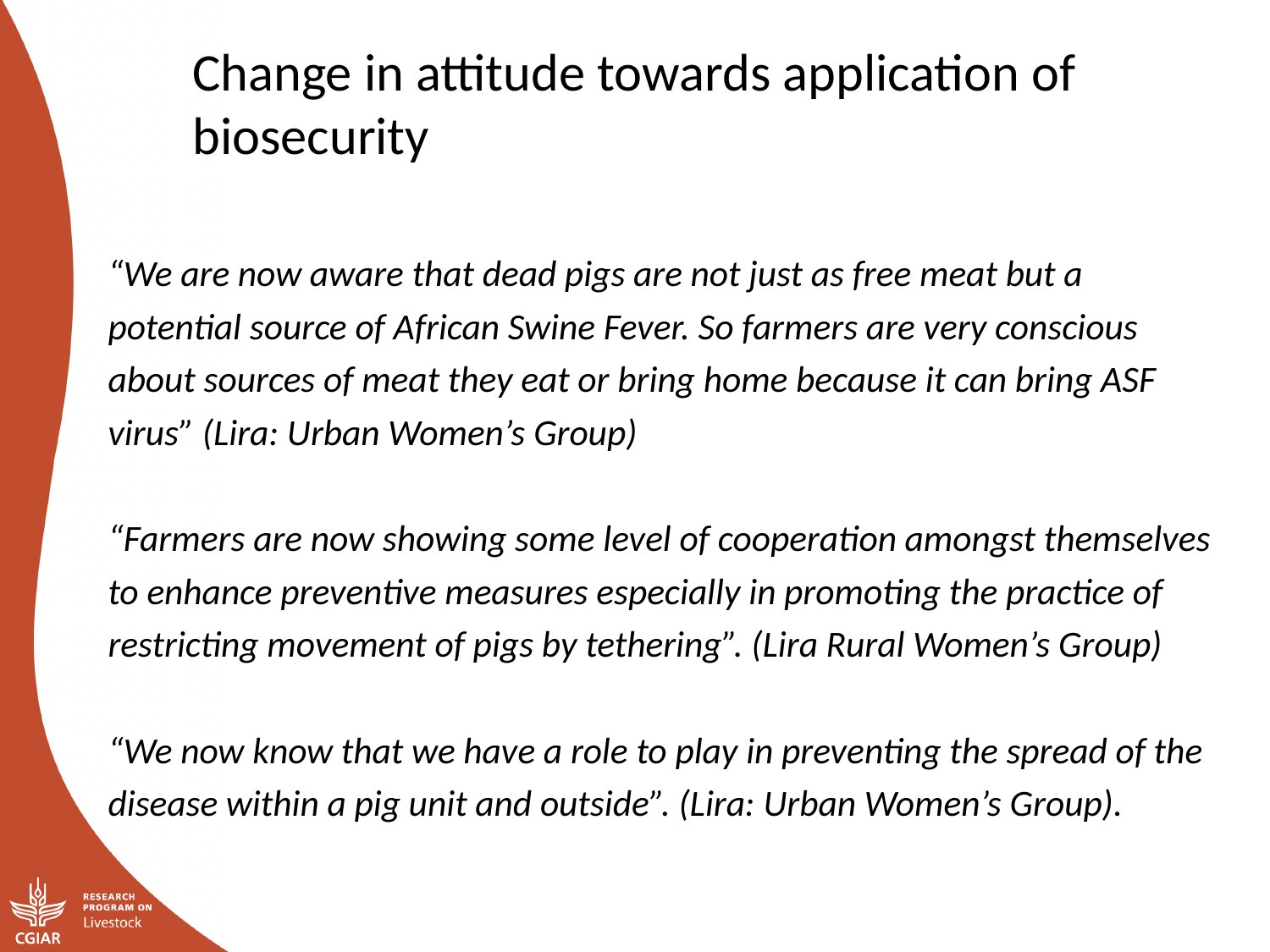

Change in attitude towards application of biosecurity

“We are now aware that dead pigs are not just as free meat but a potential source of African Swine Fever. So farmers are very conscious about sources of meat they eat or bring home because it can bring ASF virus” (Lira: Urban Women’s Group)

“Farmers are now showing some level of cooperation amongst themselves to enhance preventive measures especially in promoting the practice of restricting movement of pigs by tethering”. (Lira Rural Women’s Group)

“We now know that we have a role to play in preventing the spread of the disease within a pig unit and outside”. (Lira: Urban Women’s Group).